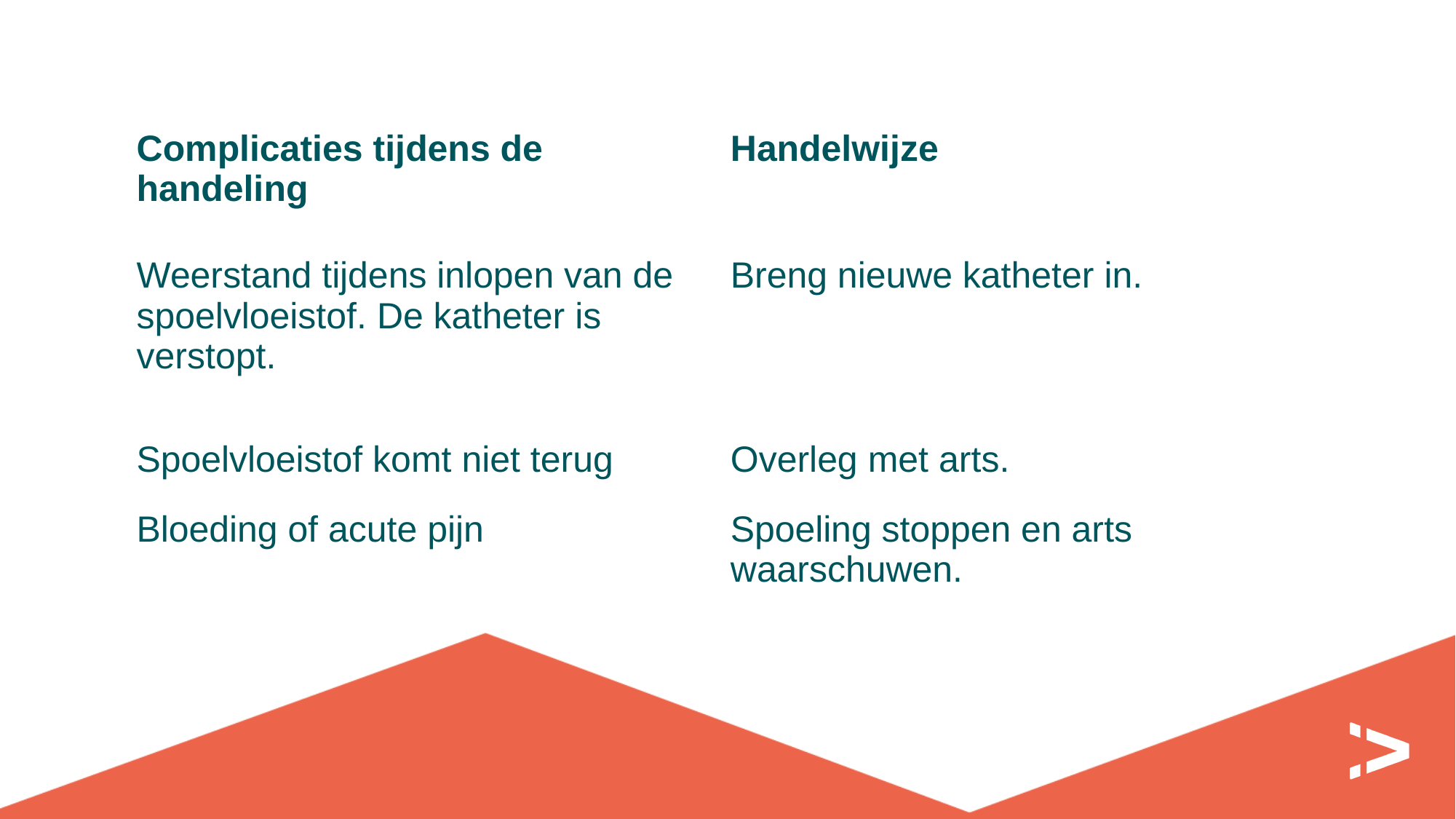

| Complicaties tijdens de handeling | Handelwijze |
| --- | --- |
| Weerstand tijdens inlopen van de spoelvloeistof. De katheter is verstopt. | Breng nieuwe katheter in. |
| Spoelvloeistof komt niet terug | Overleg met arts. |
| Bloeding of acute pijn | Spoeling stoppen en arts waarschuwen. |